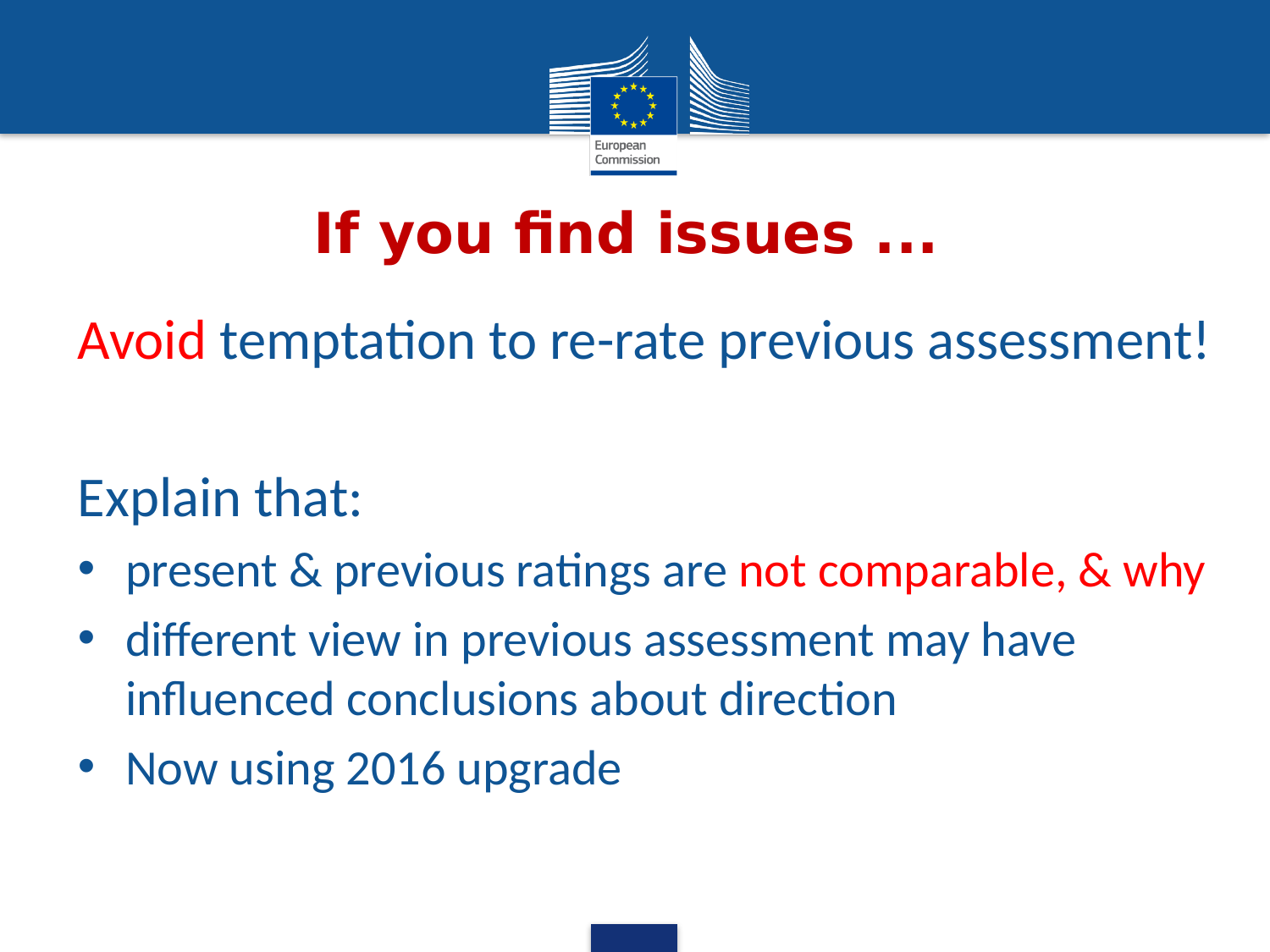

# If you find issues ...
Avoid temptation to re-rate previous assessment!

Explain that:
present & previous ratings are not comparable, & why
different view in previous assessment may have    influenced conclusions about direction
Now using 2016 upgrade